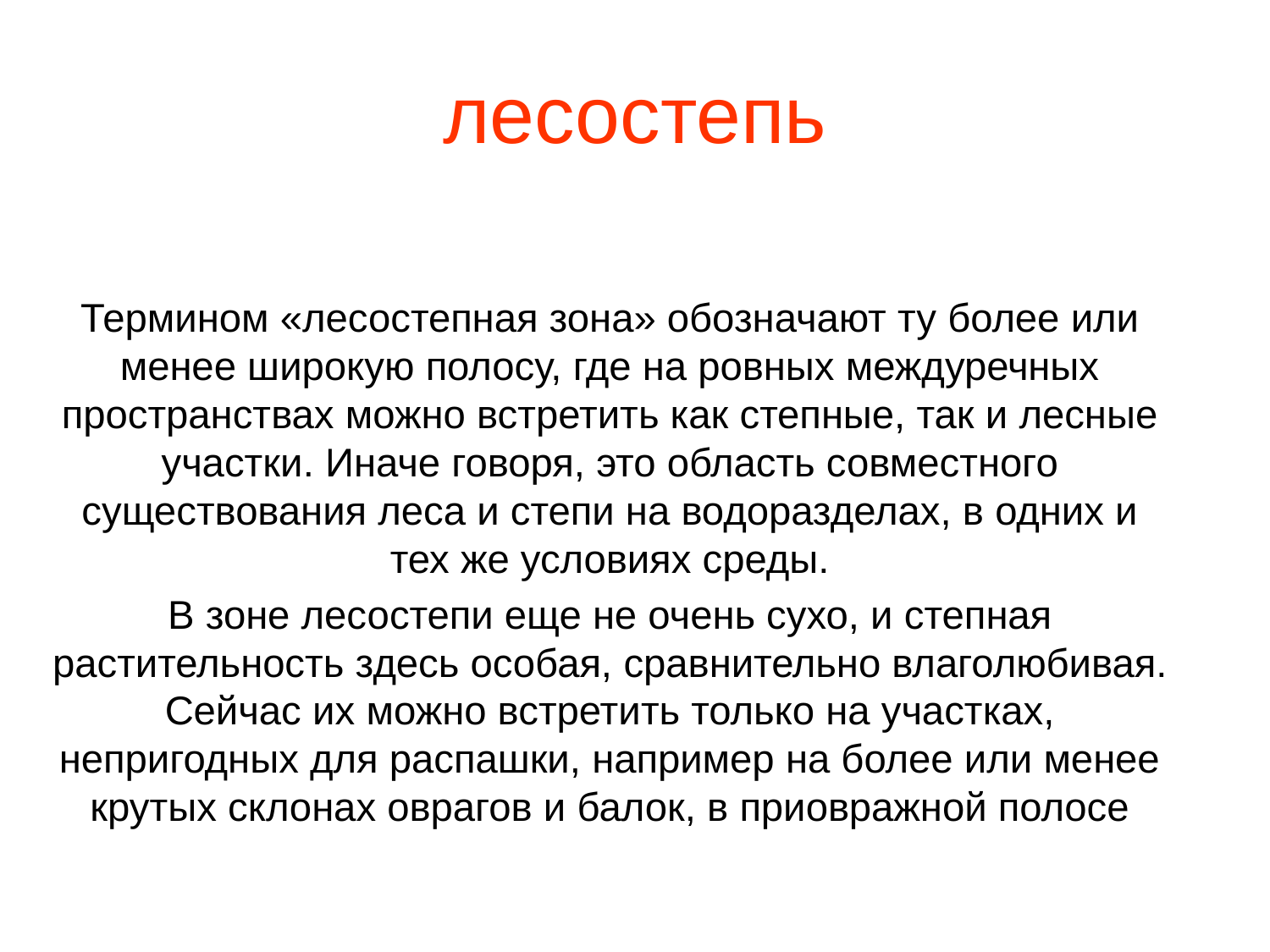

# лесостепь
Термином «лесостепная зона» обозначают ту более или менее широкую полосу, где на ровных междуречных пространствах можно встретить как степные, так и лесные участки. Иначе говоря, это область совместного существования леса и степи на водоразделах, в одних и тех же условиях среды.
В зоне лесостепи еще не очень сухо, и степная растительность здесь особая, сравнительно влаголюбивая. Сейчас их можно встретить только на участках, непригодных для распашки, например на более или менее крутых склонах оврагов и балок, в приовражной полосе